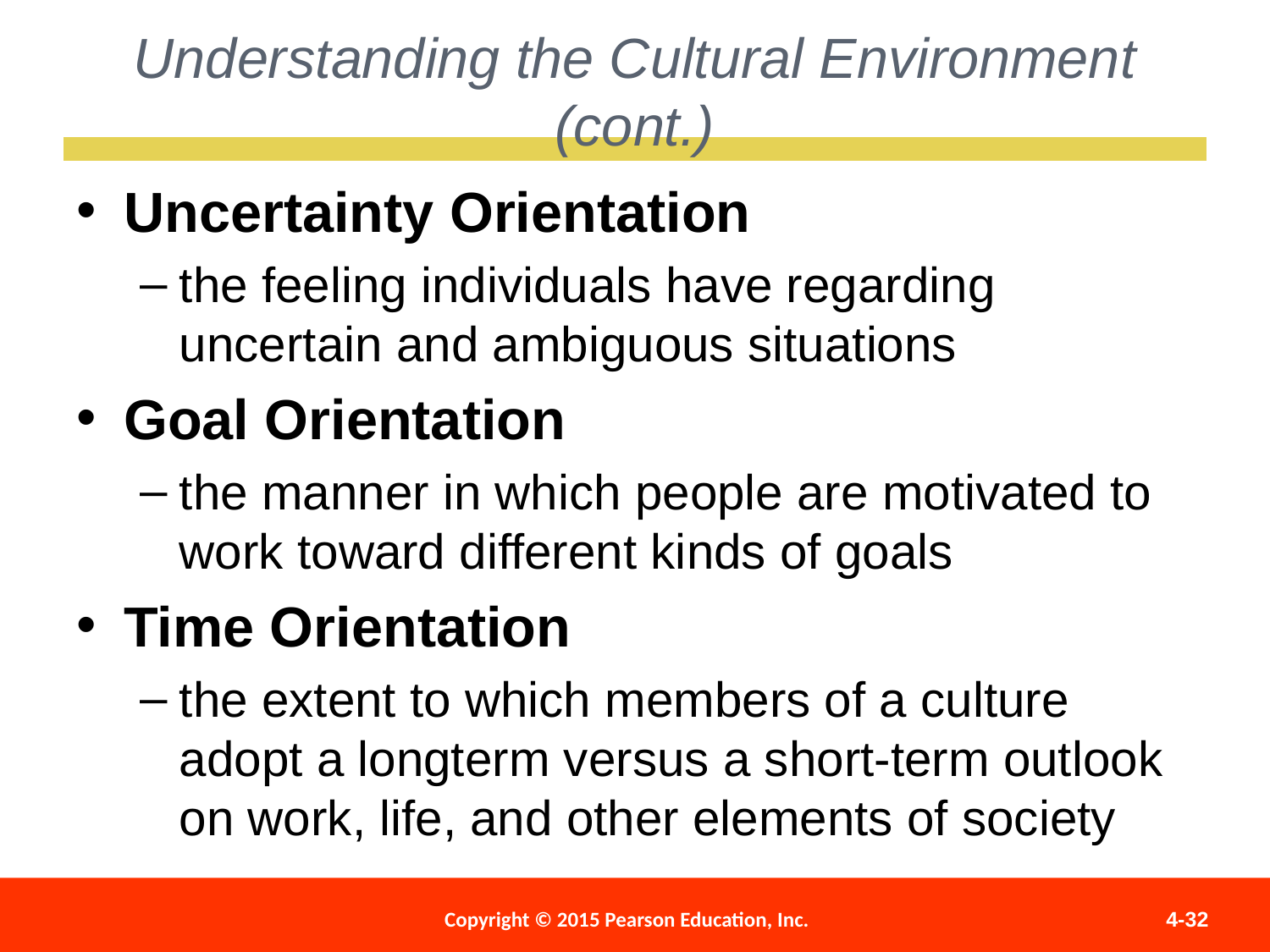

Understanding the Cultural Environment (cont.)
Uncertainty Orientation
the feeling individuals have regarding uncertain and ambiguous situations
Goal Orientation
the manner in which people are motivated to work toward different kinds of goals
Time Orientation
the extent to which members of a culture adopt a longterm versus a short-term outlook on work, life, and other elements of society